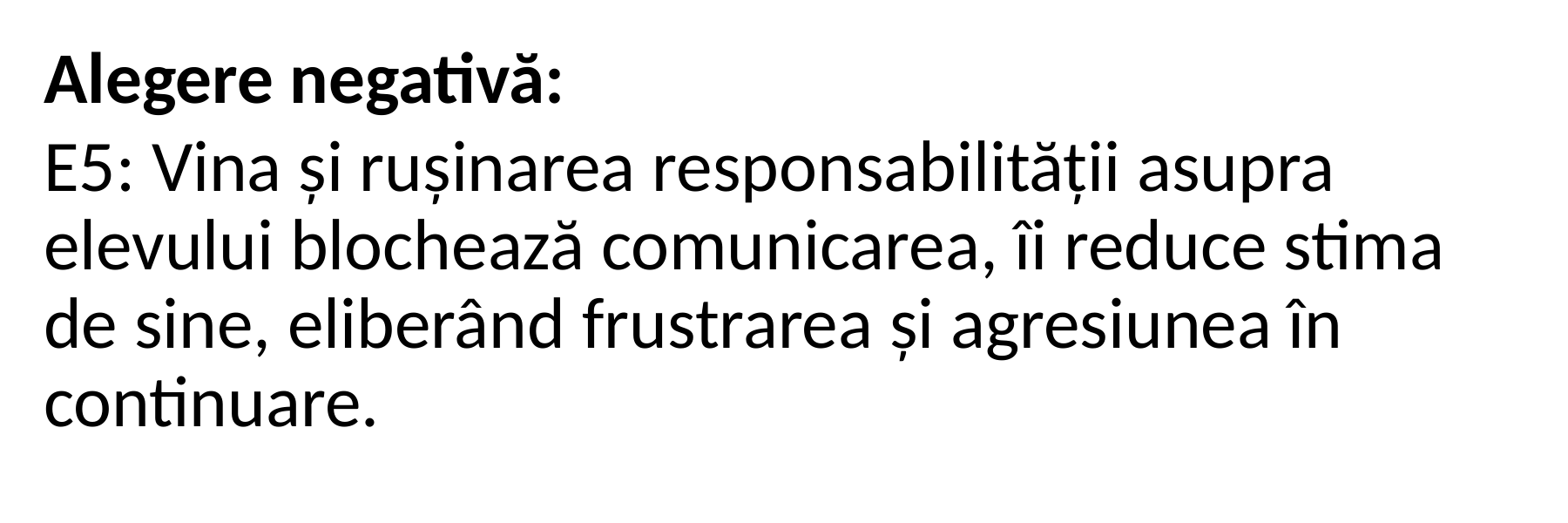

Alegere negativă:
E5: Vina și rușinarea responsabilității asupra elevului blochează comunicarea, îi reduce stima de sine, eliberând frustrarea și agresiunea în continuare.